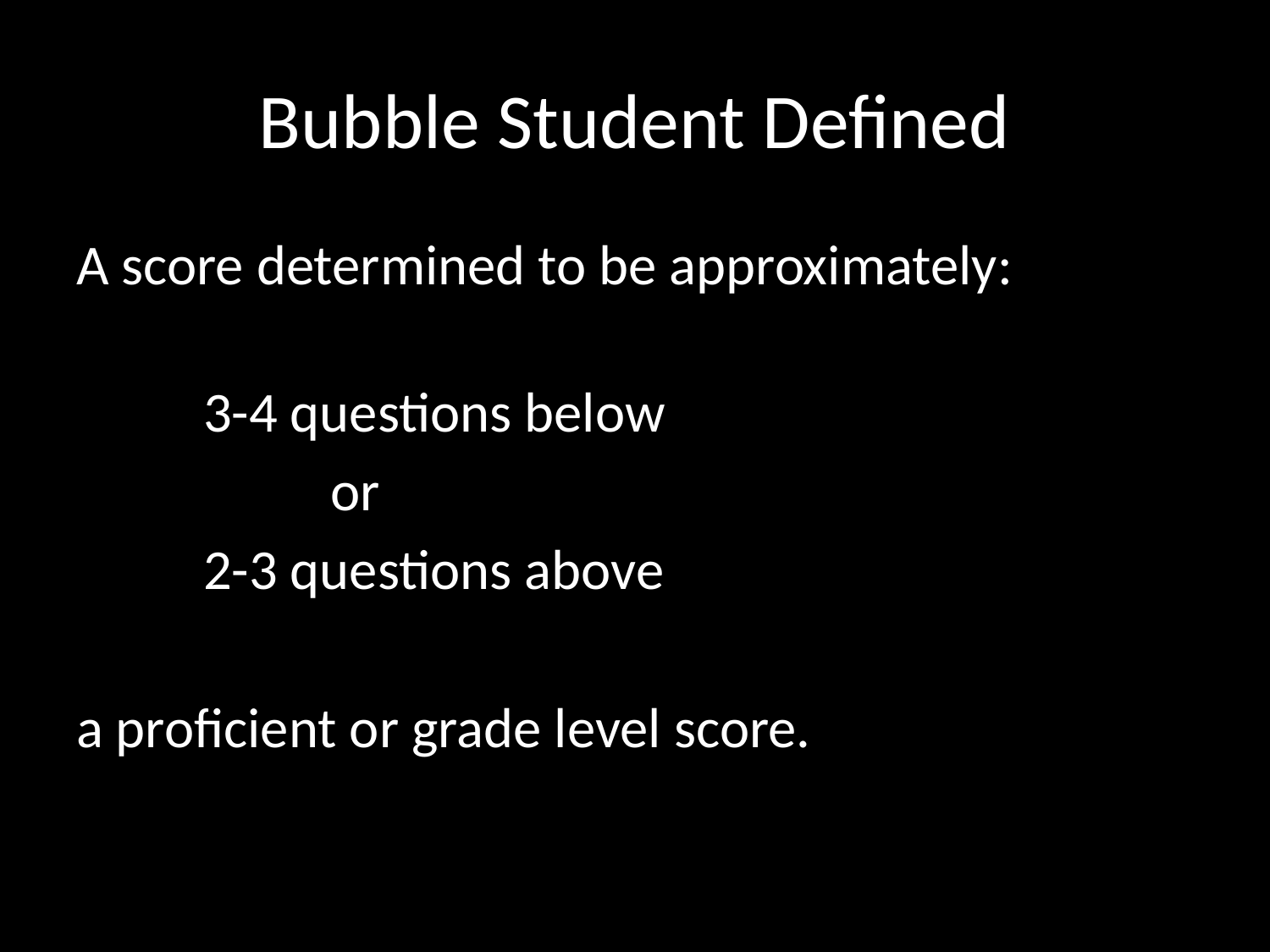

# Bubble Student Defined
A score determined to be approximately:
	3-4 questions below
   		or
	2-3 questions above

a proficient or grade level score.